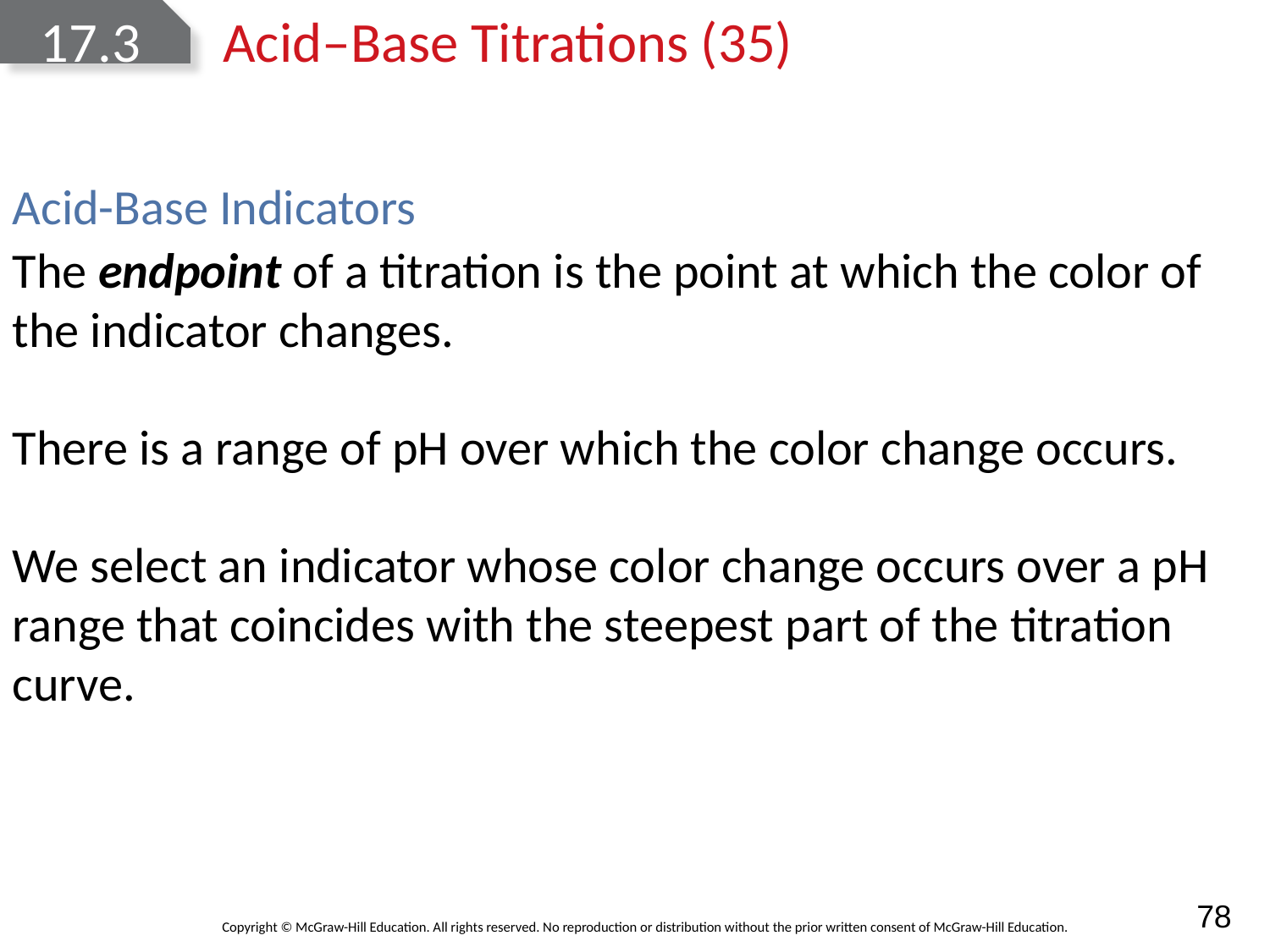

# 17.3	Acid‒Base Titrations (35)
Acid-Base Indicators
The endpoint of a titration is the point at which the color of the indicator changes.
There is a range of pH over which the color change occurs.
We select an indicator whose color change occurs over a pH range that coincides with the steepest part of the titration curve.